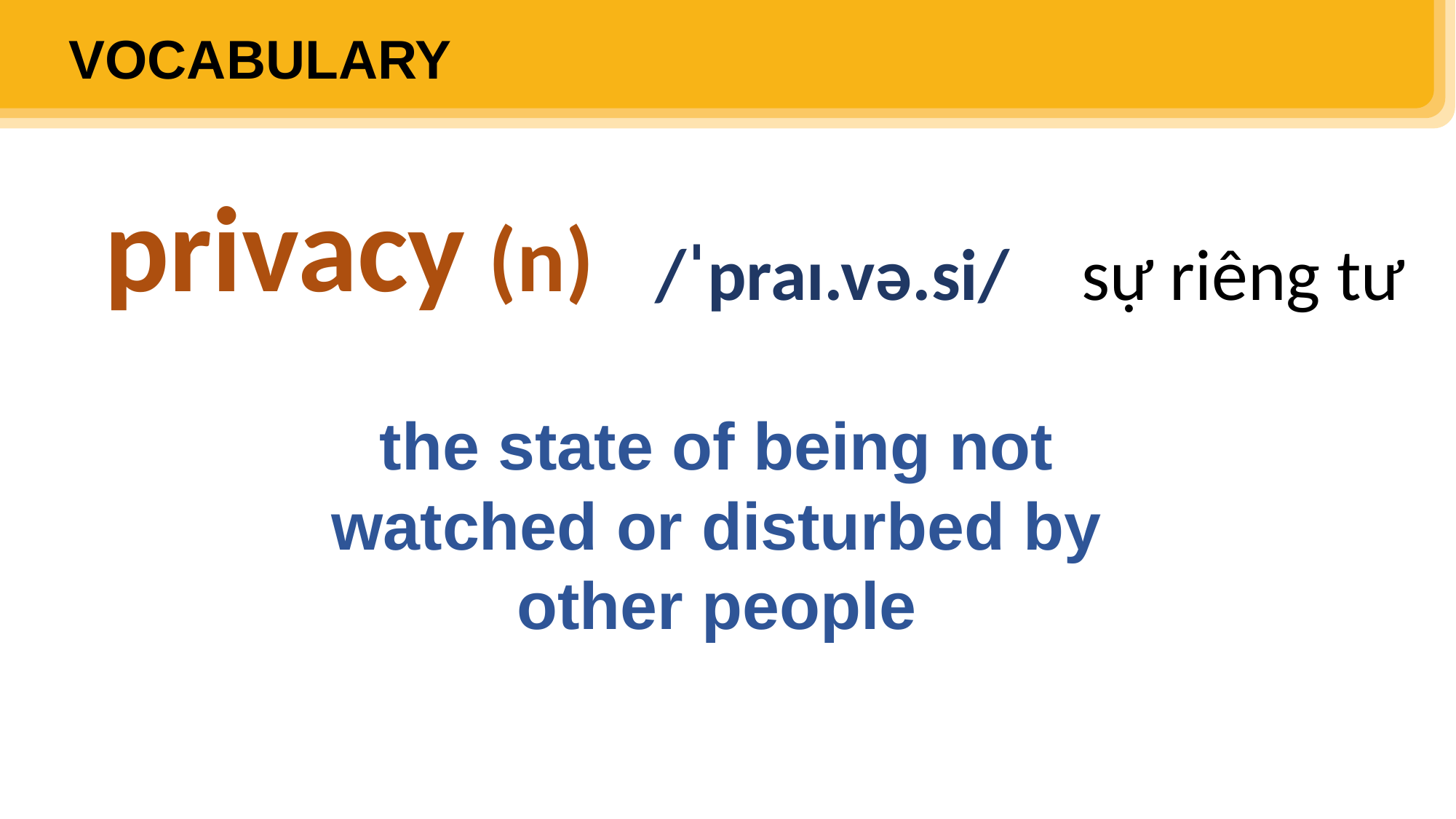

VOCABULARY
privacy (n)
sự riêng tư
/ˈpraɪ.və.si/
the state of being not
watched or disturbed by
other people